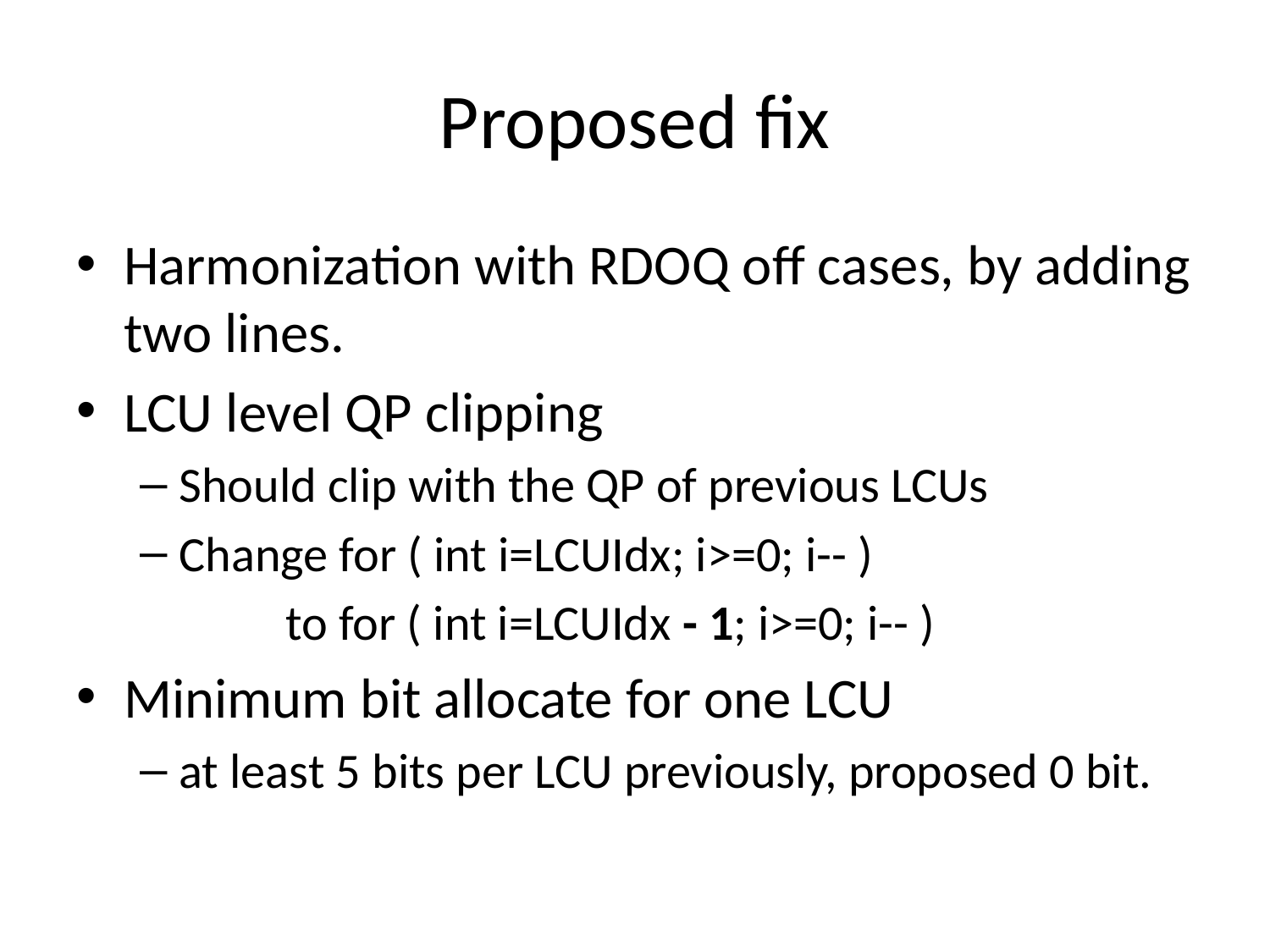

# Proposed fix
Harmonization with RDOQ off cases, by adding two lines.
LCU level QP clipping
Should clip with the QP of previous LCUs
Change for ( int i=LCUIdx; i>=0; i-- )
             to for ( int i=LCUIdx - 1; i>=0; i-- )
Minimum bit allocate for one LCU
at least 5 bits per LCU previously, proposed 0 bit.